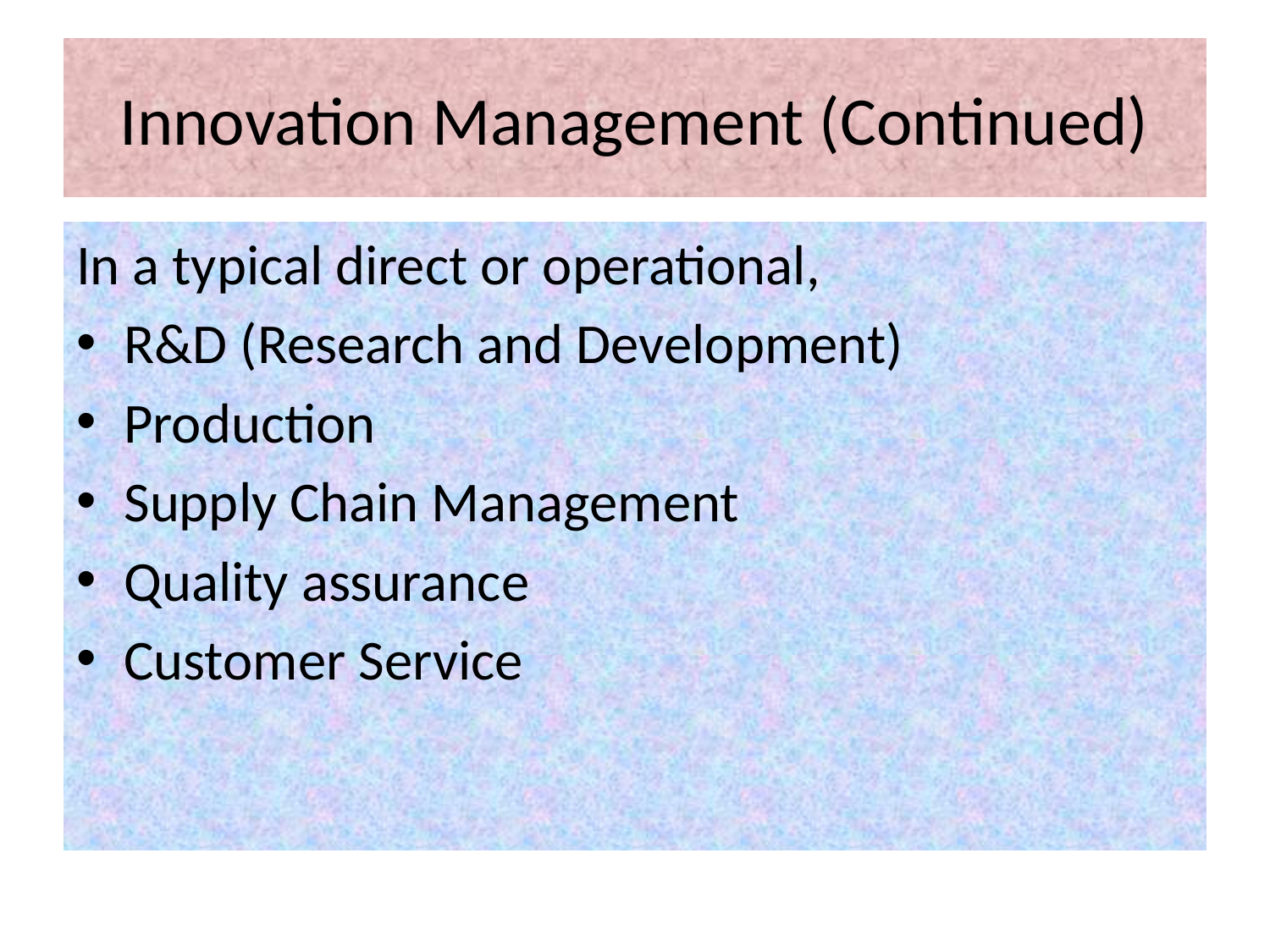

# Innovation Management (Continued)
In a typical direct or operational,
R&D (Research and Development)
Production
Supply Chain Management
Quality assurance
Customer Service